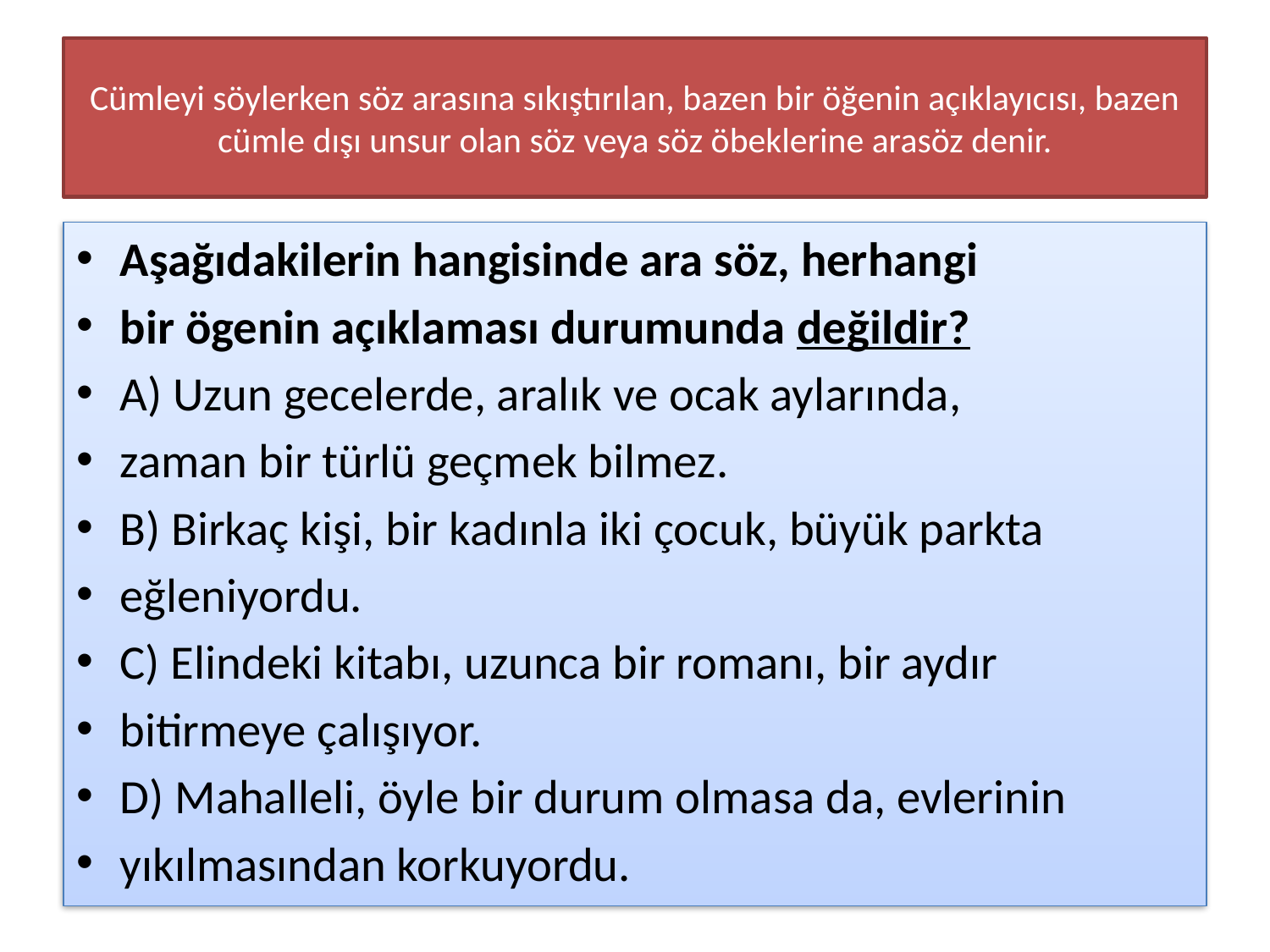

# Cümleyi söylerken söz arasına sıkıştırılan, bazen bir öğenin açıklayıcısı, bazen cümle dışı unsur olan söz veya söz öbeklerine arasöz denir.
Aşağıdakilerin hangisinde ara söz, herhangi
bir ögenin açıklaması durumunda değildir?
A) Uzun gecelerde, aralık ve ocak aylarında,
zaman bir türlü geçmek bilmez.
B) Birkaç kişi, bir kadınla iki çocuk, büyük parkta
eğleniyordu.
C) Elindeki kitabı, uzunca bir romanı, bir aydır
bitirmeye çalışıyor.
D) Mahalleli, öyle bir durum olmasa da, evlerinin
yıkılmasından korkuyordu.